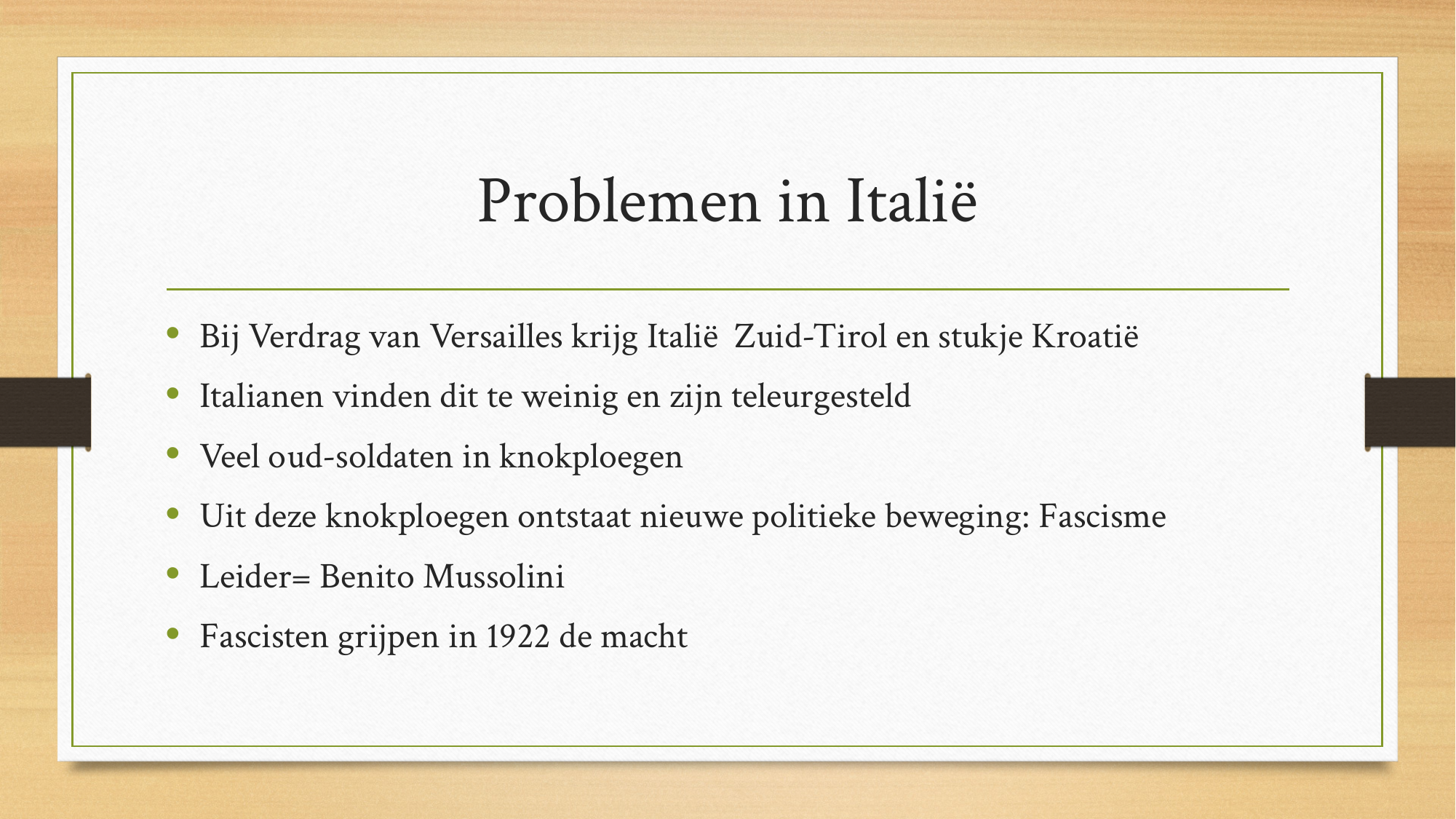

# Problemen in Italië
Bij Verdrag van Versailles krijg Italië  Zuid-Tirol en stukje Kroatië
Italianen vinden dit te weinig en zijn teleurgesteld
Veel oud-soldaten in knokploegen
Uit deze knokploegen ontstaat nieuwe politieke beweging: Fascisme
Leider= Benito Mussolini
Fascisten grijpen in 1922 de macht